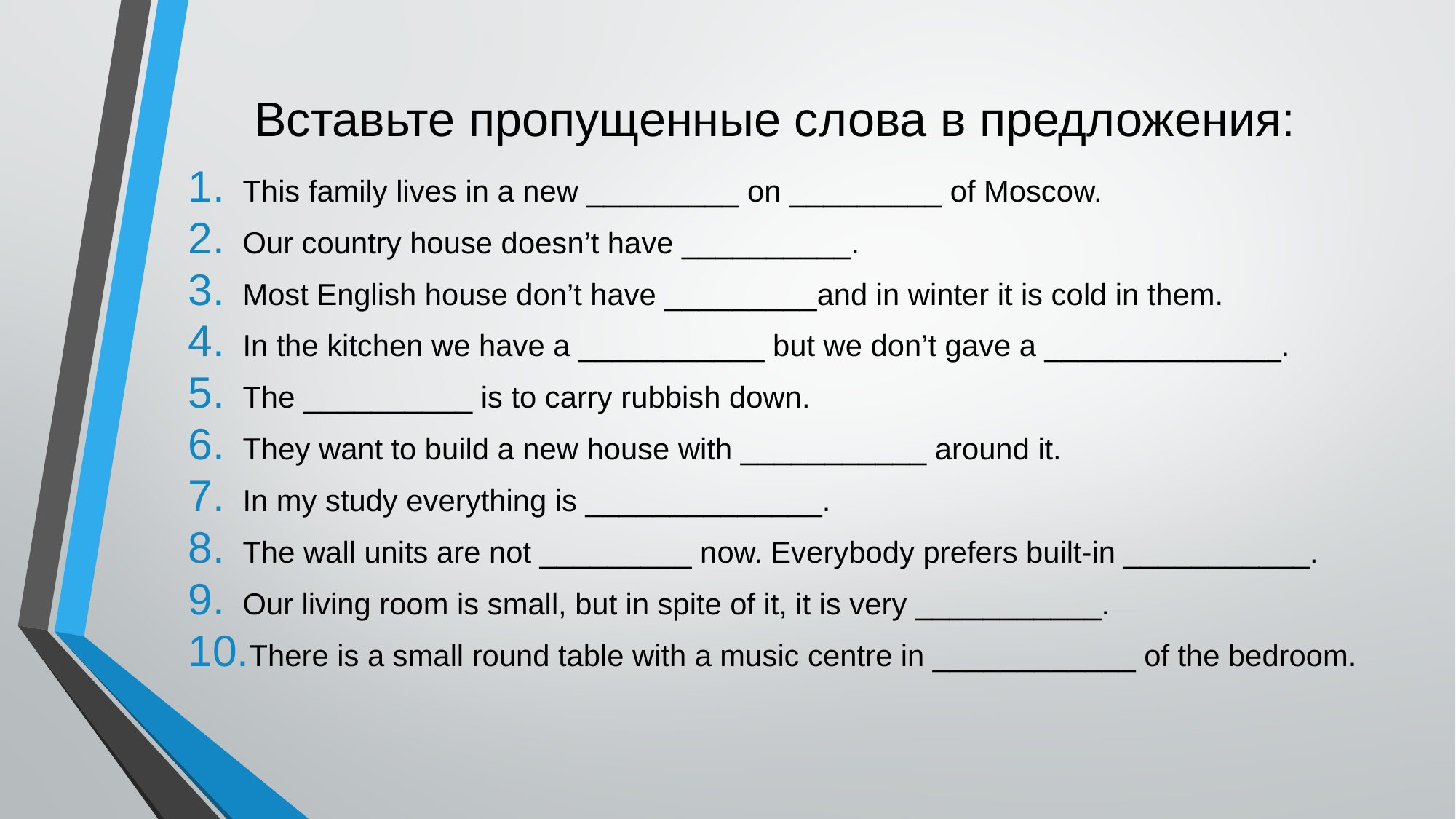

# Вставьте пропущенные слова в предложения:
This family lives in a new _________ on _________ of Moscow.
Our country house doesn’t have __________.
Most English house don’t have _________and in winter it is cold in them.
In the kitchen we have a ___________ but we don’t gave a ______________.
The __________ is to carry rubbish down.
They want to build a new house with ___________ around it.
In my study everything is ______________.
The wall units are not _________ now. Everybody prefers built-in ___________.
Our living room is small, but in spite of it, it is very ___________.
There is a small round table with a music centre in ____________ of the bedroom.